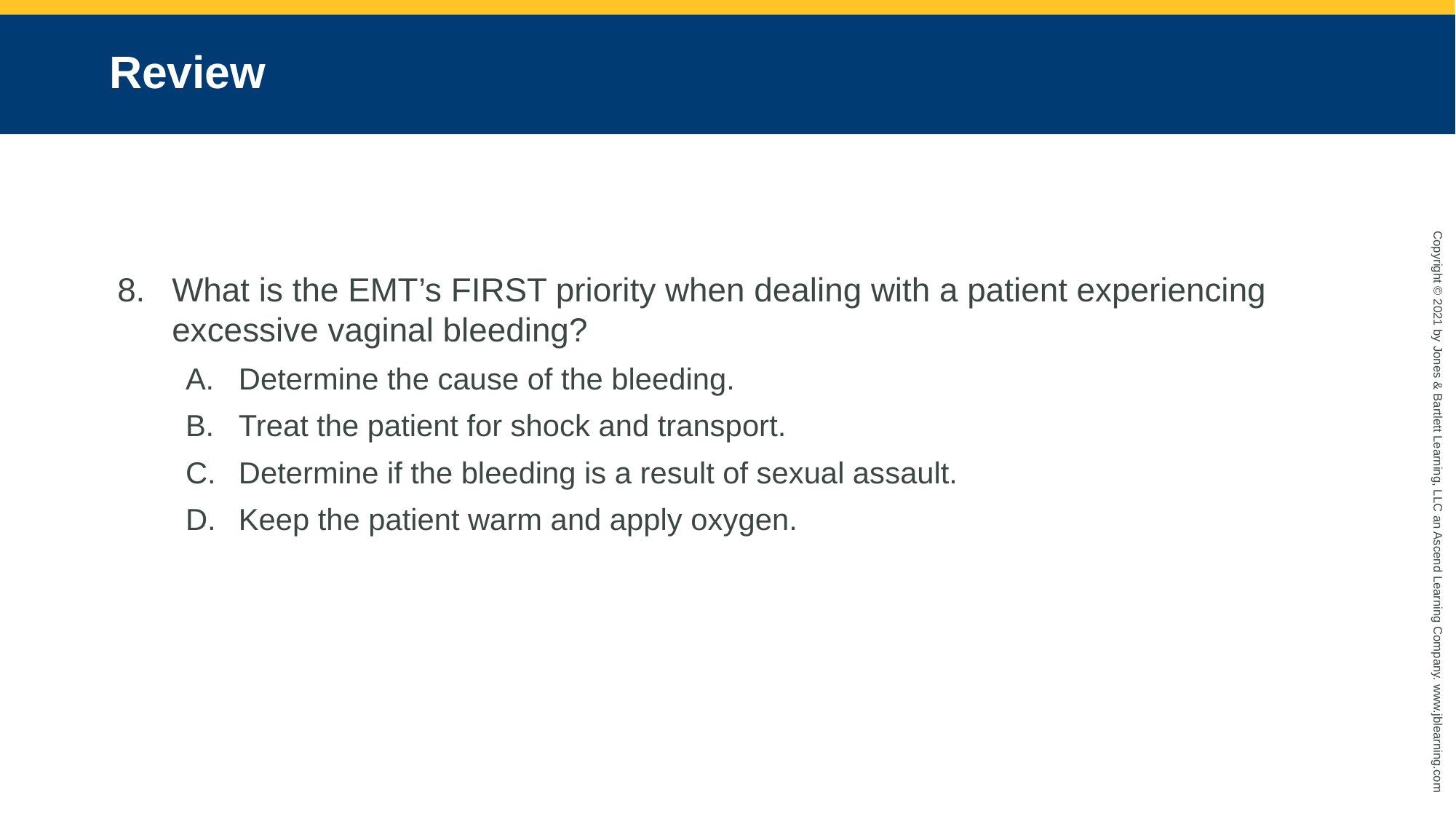

# Review
What is the EMT’s FIRST priority when dealing with a patient experiencing excessive vaginal bleeding?
Determine the cause of the bleeding.
Treat the patient for shock and transport.
Determine if the bleeding is a result of sexual assault.
Keep the patient warm and apply oxygen.